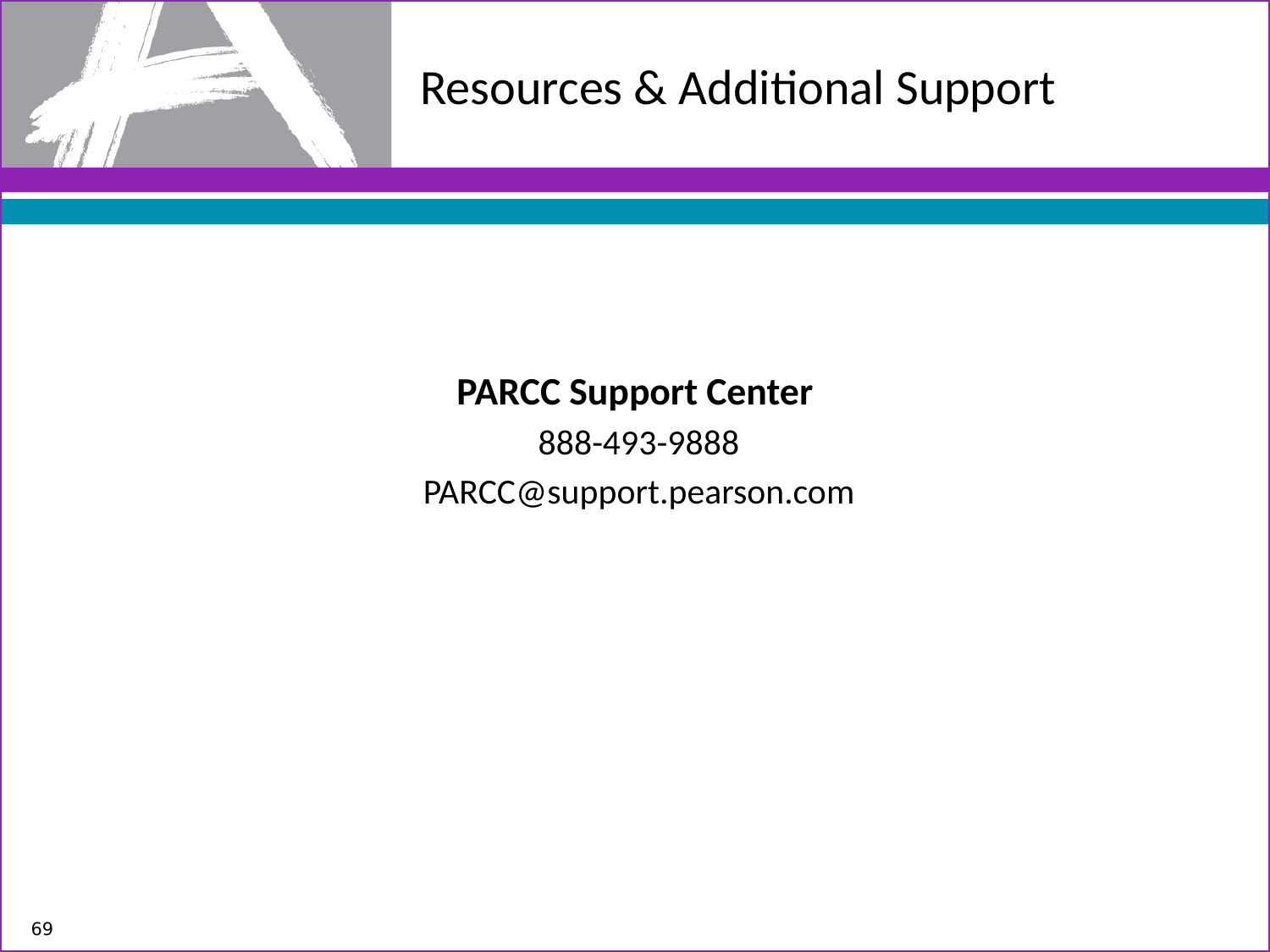

Resources & Additional Support
PARCC Support Center
888-493-9888
PARCC@support.pearson.com
69